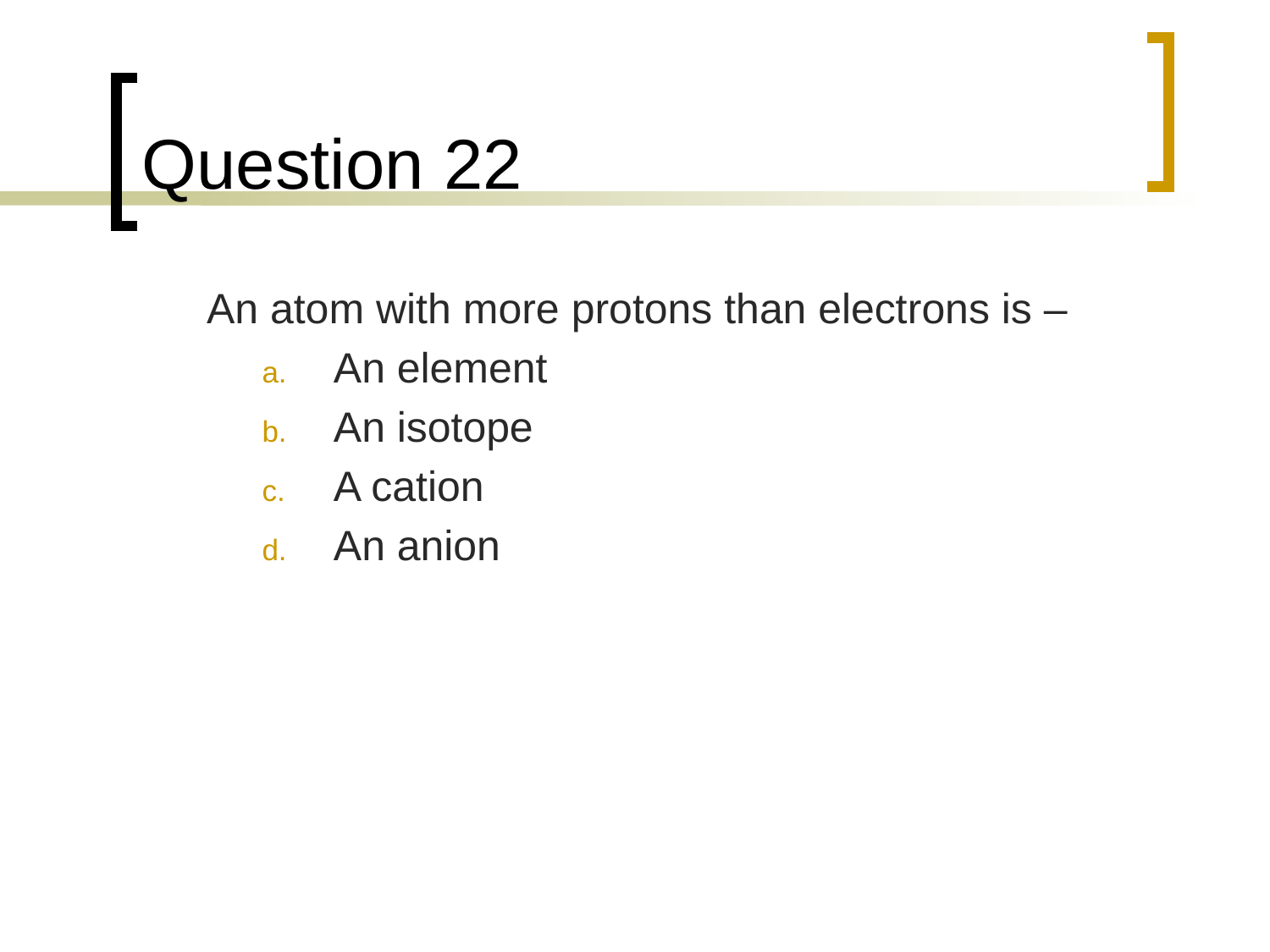

# Question 22
	An atom with more protons than electrons is –
An element
An isotope
A cation
An anion